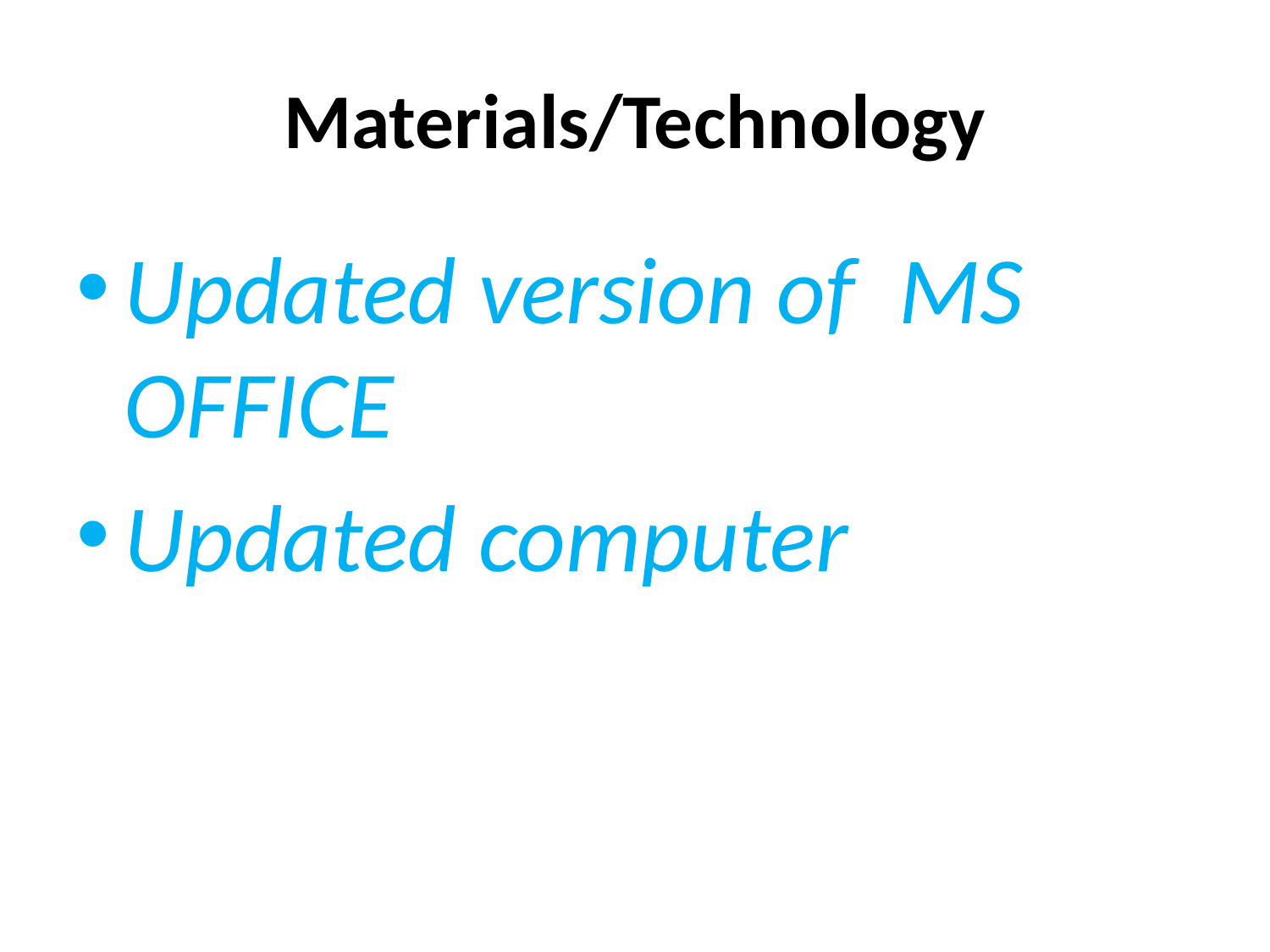

# Materials/Technology
Updated version of  MS OFFICE
Updated computer